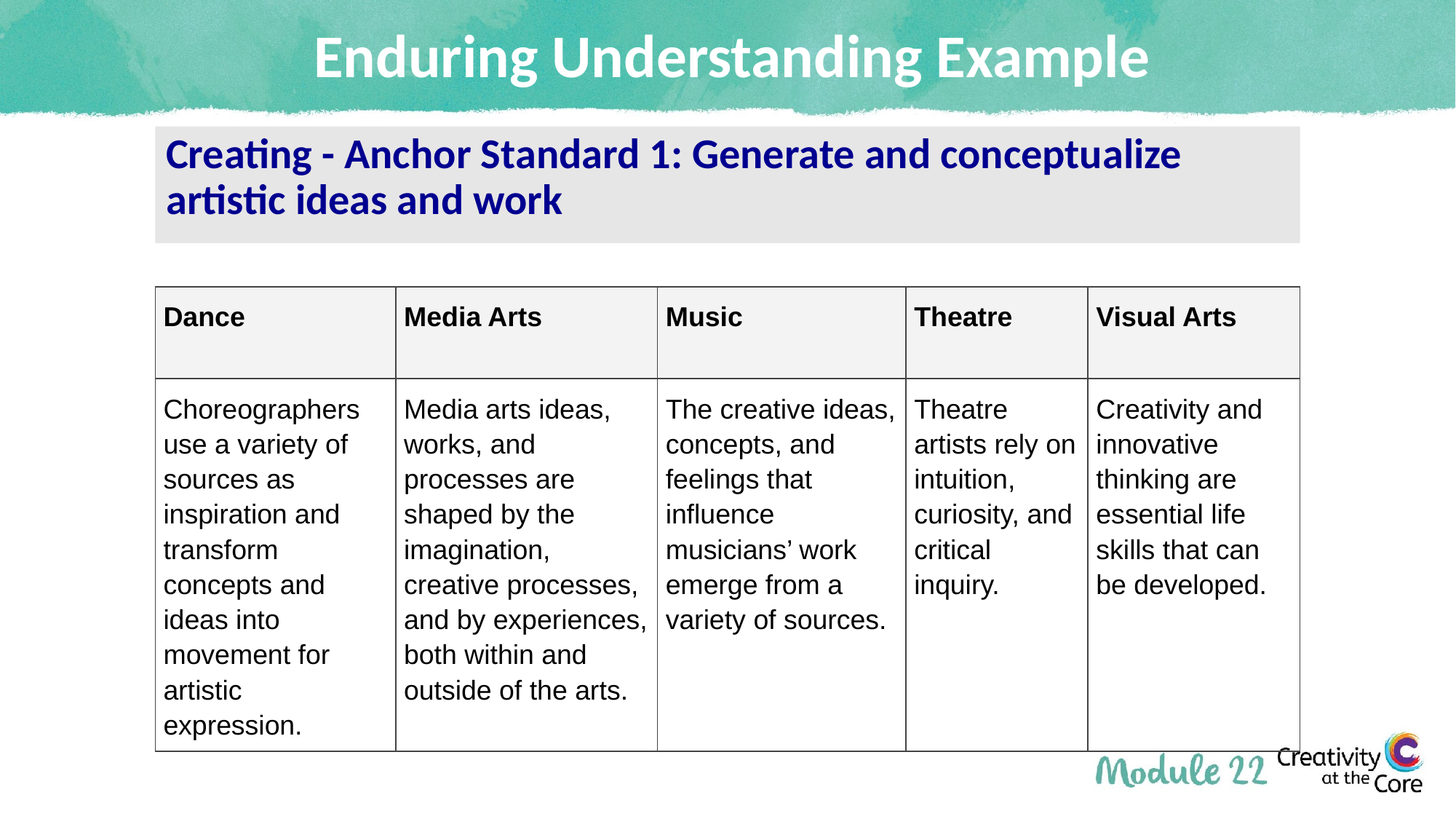

# Enduring Understanding Example
Creating - Anchor Standard 1: Generate and conceptualize artistic ideas and work
| Dance | Media Arts | Music | Theatre | Visual Arts |
| --- | --- | --- | --- | --- |
| Choreographers use a variety of sources as inspiration and transform concepts and ideas into movement for artistic expression. | Media arts ideas, works, and processes are shaped by the imagination, creative processes, and by experiences, both within and outside of the arts. | The creative ideas, concepts, and feelings that influence musicians’ work emerge from a variety of sources. | Theatre artists rely on intuition, curiosity, and critical inquiry. | Creativity and innovative thinking are essential life skills that can be developed. |